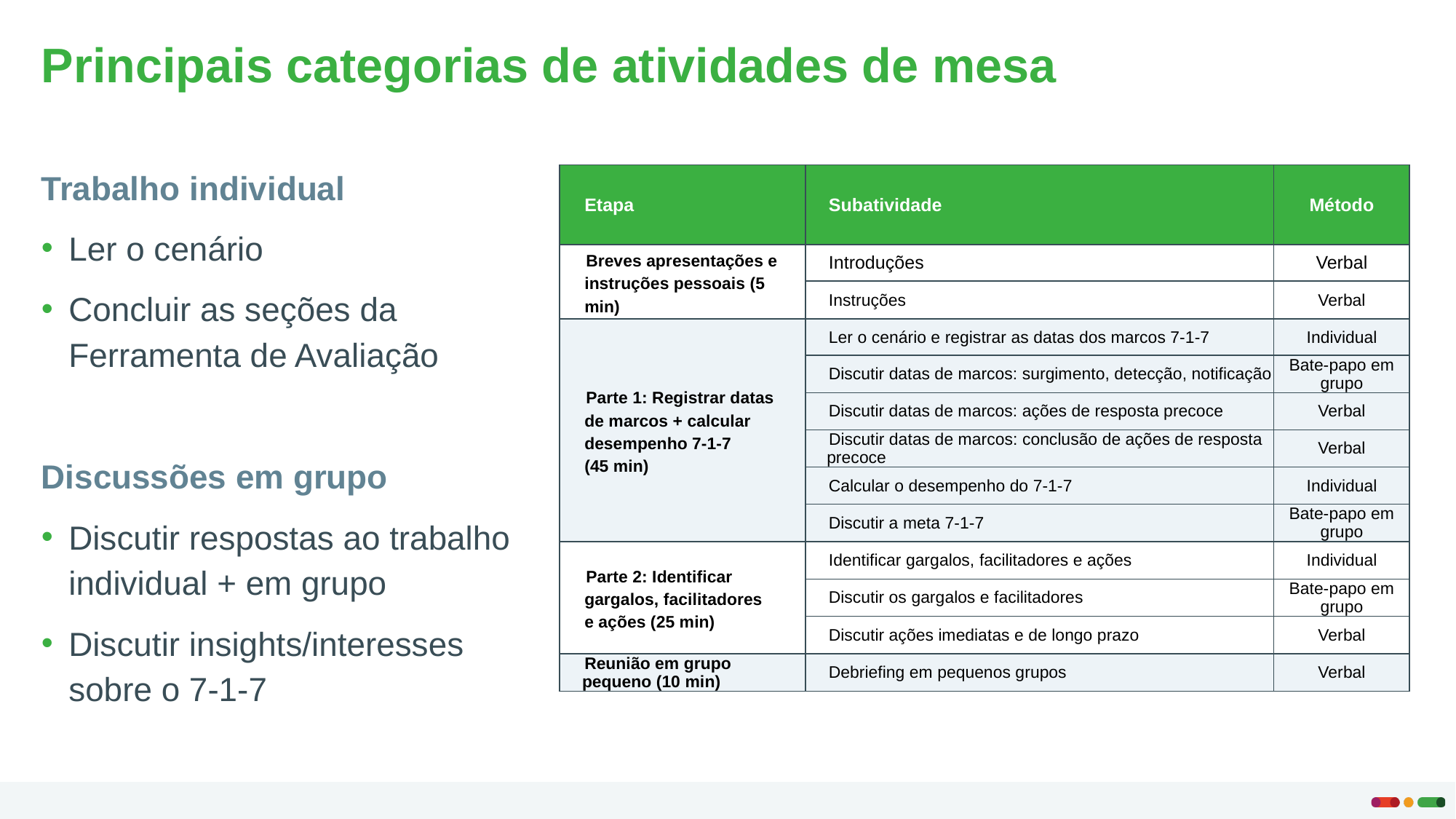

# Principais categorias de atividades de mesa
Trabalho individual
Ler o cenário
Concluir as seções da Ferramenta de Avaliação

Discussões em grupo
Discutir respostas ao trabalho individual + em grupo
Discutir insights/interesses sobre o 7-1-7

| Etapa | Subatividade | Método |
| --- | --- | --- |
| Breves apresentações e instruções pessoais (5 min) | Introduções | Verbal |
|  | Instruções | Verbal |
| Parte 1: Registrar datas de marcos + calcular desempenho 7-1-7 (45 min) | Ler o cenário e registrar as datas dos marcos 7-1-7 | Individual |
|  | Discutir datas de marcos: surgimento, detecção, notificação | Bate-papo em grupo |
|  | Discutir datas de marcos: ações de resposta precoce | Verbal |
|  | Discutir datas de marcos: conclusão de ações de resposta precoce | Verbal |
|  | Calcular o desempenho do 7-1-7 | Individual |
|  | Discutir a meta 7-1-7 | Bate-papo em grupo |
| Parte 2: Identificar gargalos, facilitadores e ações (25 min) | Identificar gargalos, facilitadores e ações | Individual |
|  | Discutir os gargalos e facilitadores | Bate-papo em grupo |
|  | Discutir ações imediatas e de longo prazo | Verbal |
| Reunião em grupo pequeno (10 min) | Debriefing em pequenos grupos | Verbal |